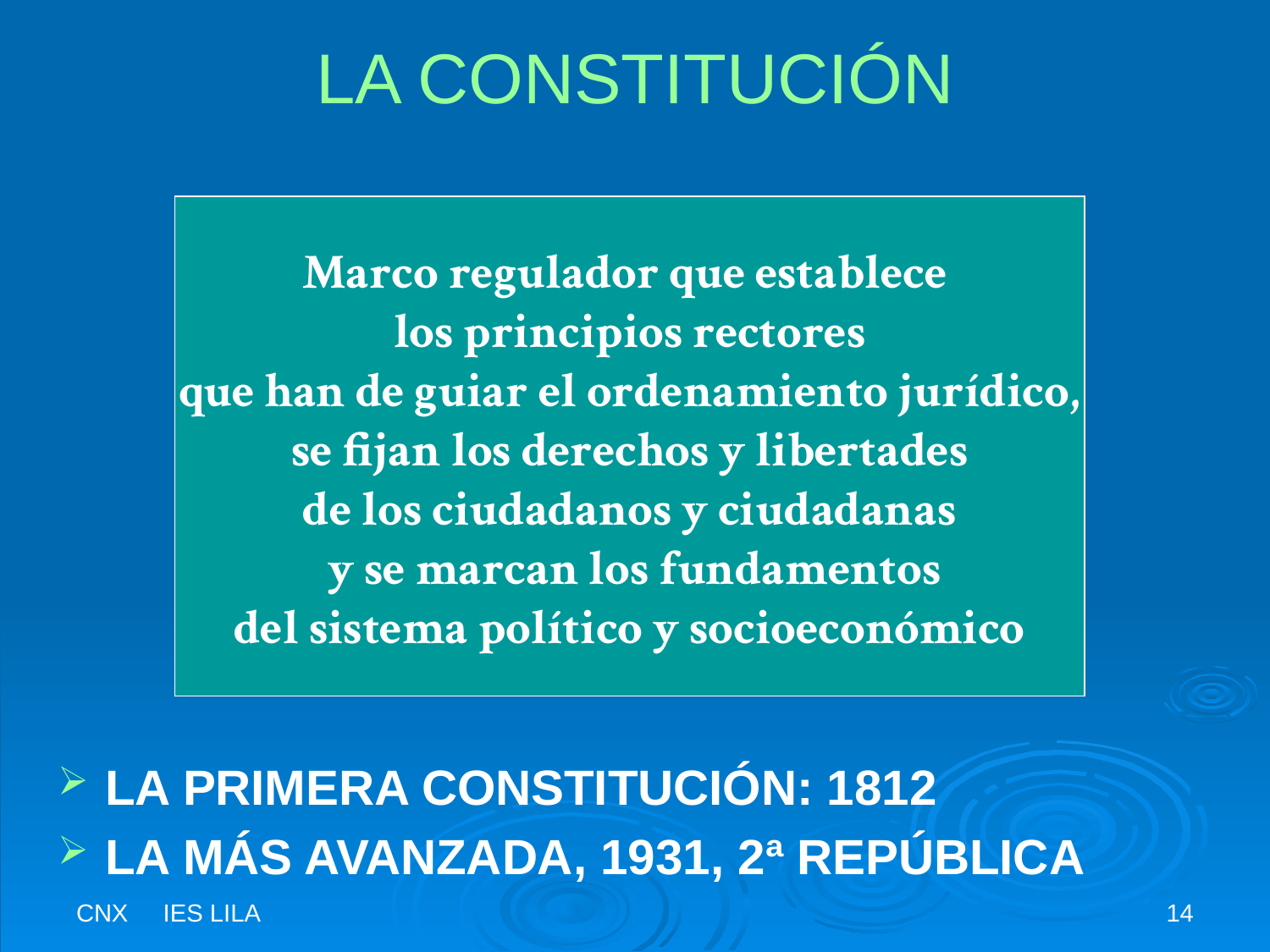

# LA CONSTITUCIÓN
Marco regulador que establece
los principios rectores
 que han de guiar el ordenamiento jurídico,
se fijan los derechos y libertades
de los ciudadanos y ciudadanas
 y se marcan los fundamentos
 del sistema político y socioeconómico
LA PRIMERA CONSTITUCIÓN: 1812
LA MÁS AVANZADA, 1931, 2ª REPÚBLICA
CNX     IES LILA
14